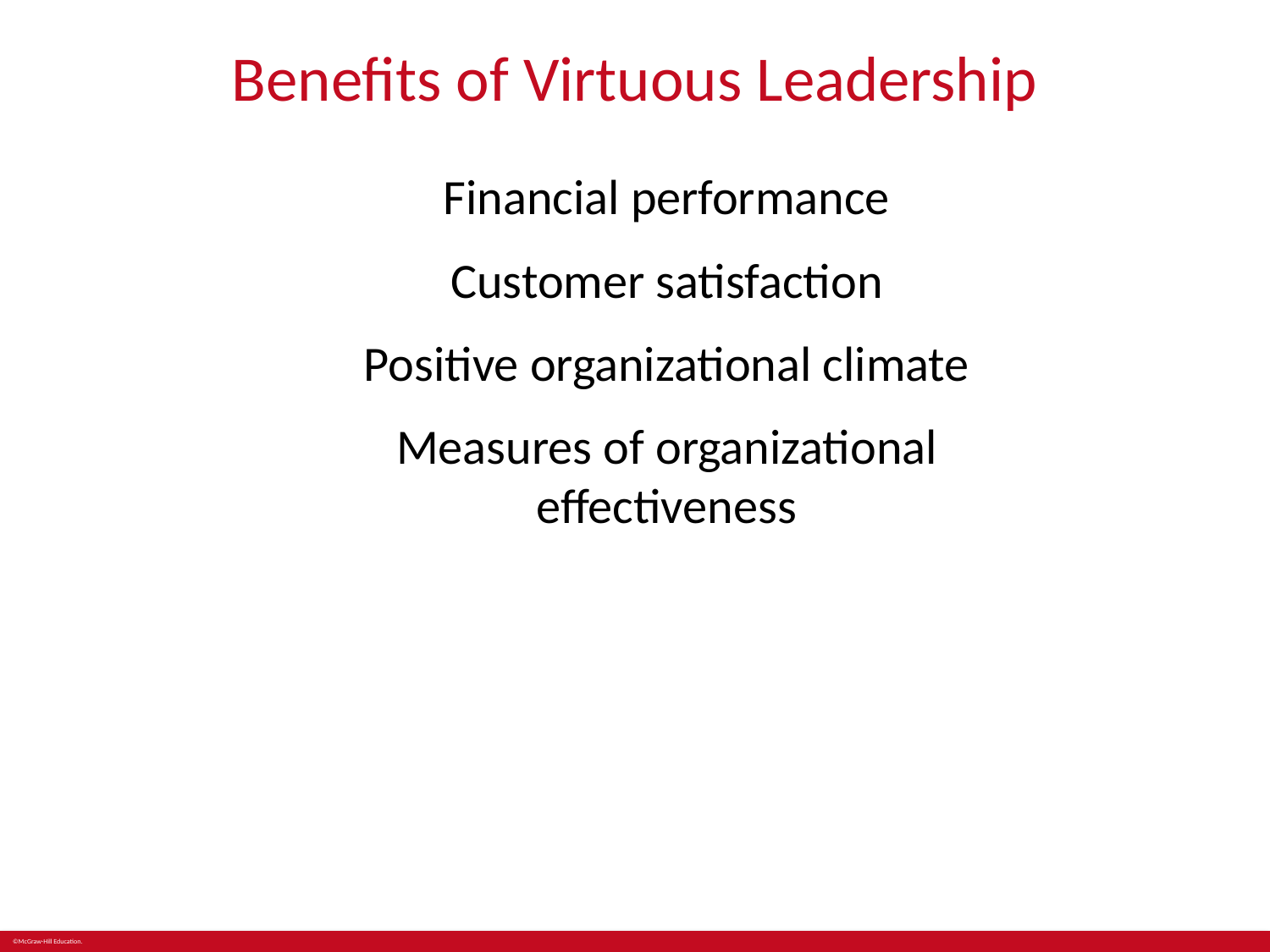

# Benefits of Virtuous Leadership
Financial performance
Customer satisfaction
Positive organizational climate
Measures of organizational effectiveness